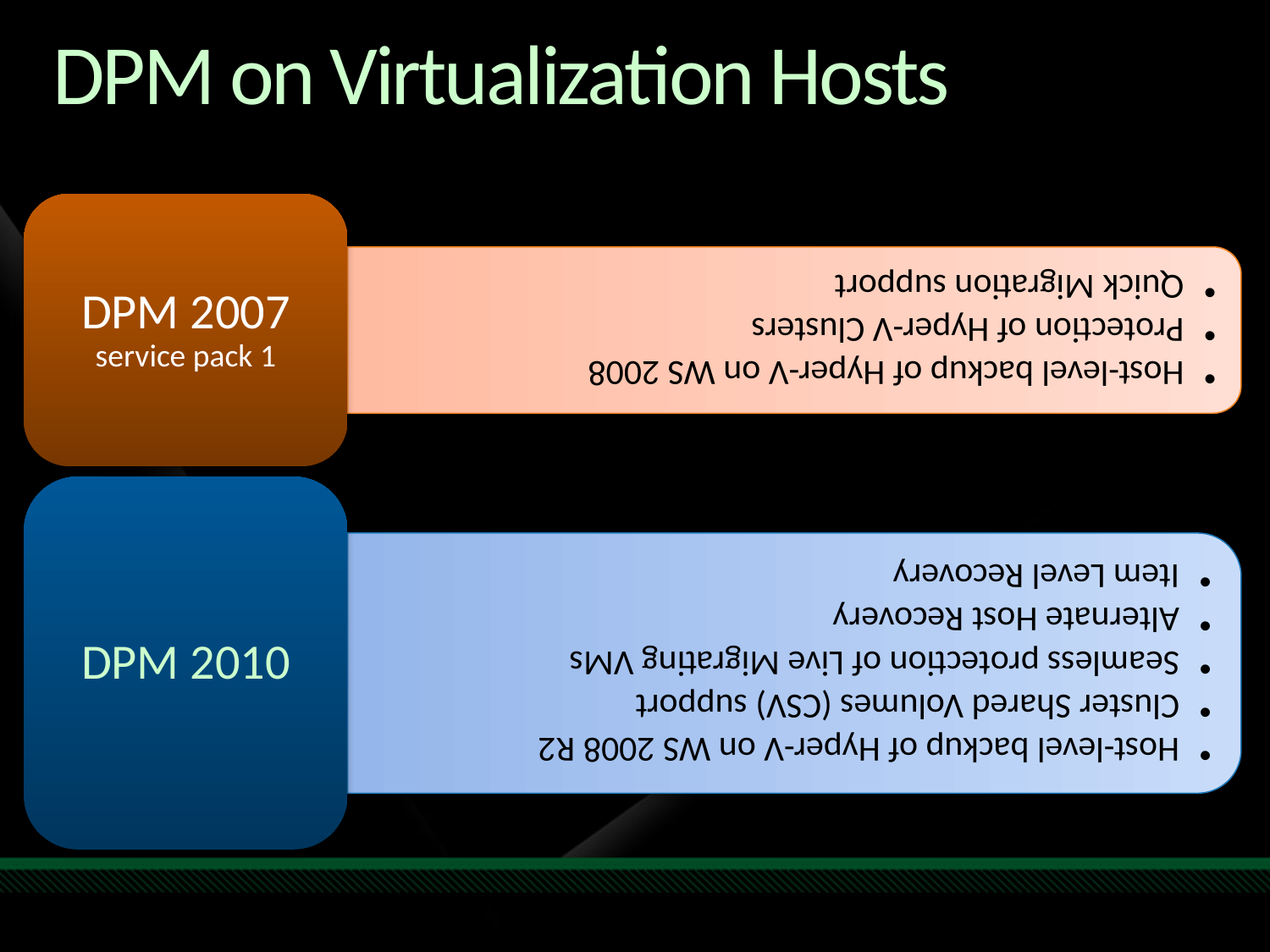

# DPM on Virtualization Hosts
Host-level backup of Hyper-V on WS 2008
Protection of Hyper-V Clusters
Quick Migration support
DPM 2007 service pack 1
Host-level backup of Hyper-V on WS 2008 R2
Cluster Shared Volumes (CSV) support
Seamless protection of Live Migrating VMs
Alternate Host Recovery
Item Level Recovery
DPM 2010